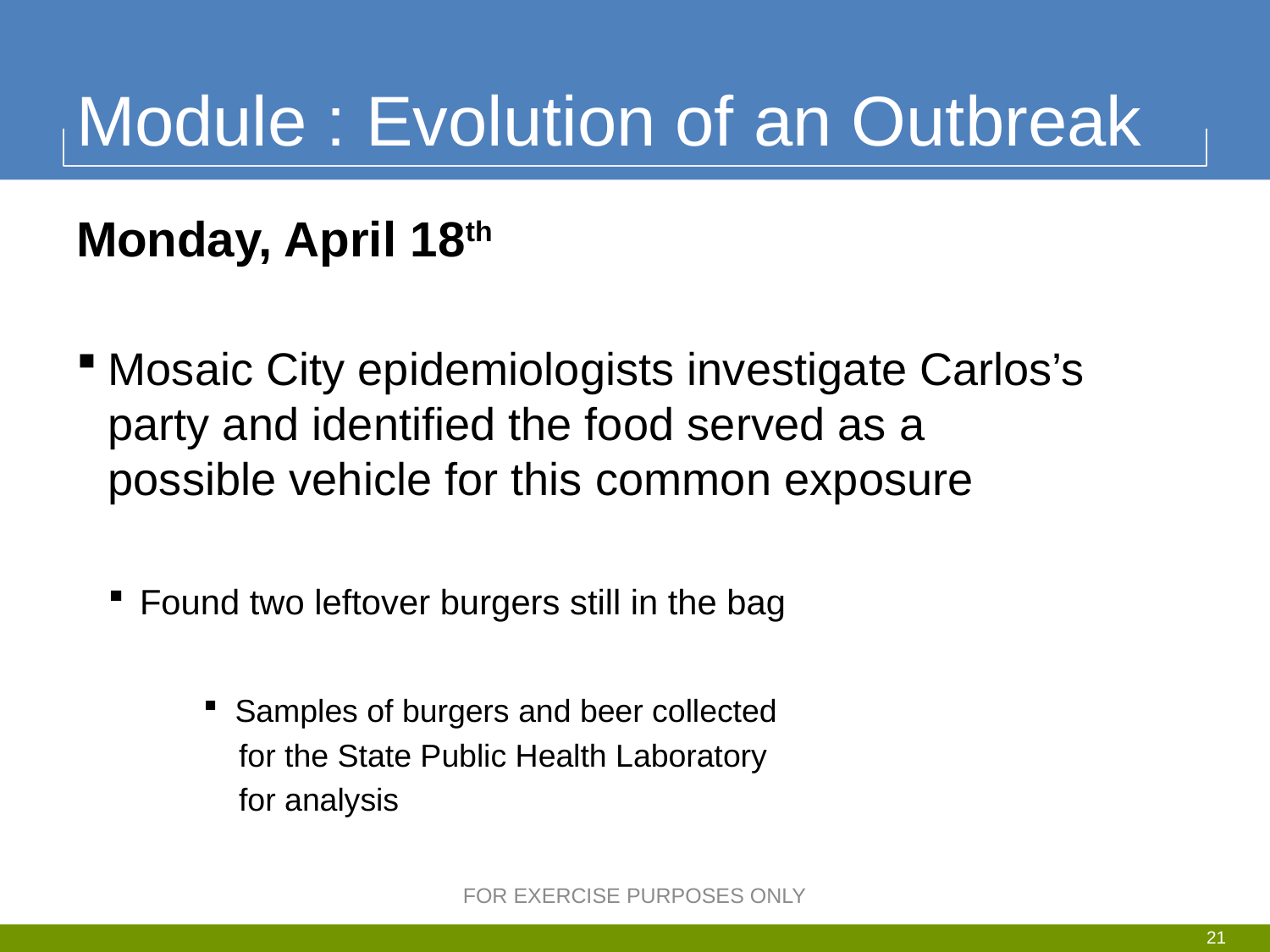

# Module : Evolution of an Outbreak
Monday, April 18th

Mosaic City epidemiologists investigate Carlos’s party and identified the food served as a possible vehicle for this common exposure

Found two leftover burgers still in the bag

Samples of burgers and beer collected
    for the State Public Health Laboratory
    for analysis

FOR EXERCISE PURPOSES ONLY